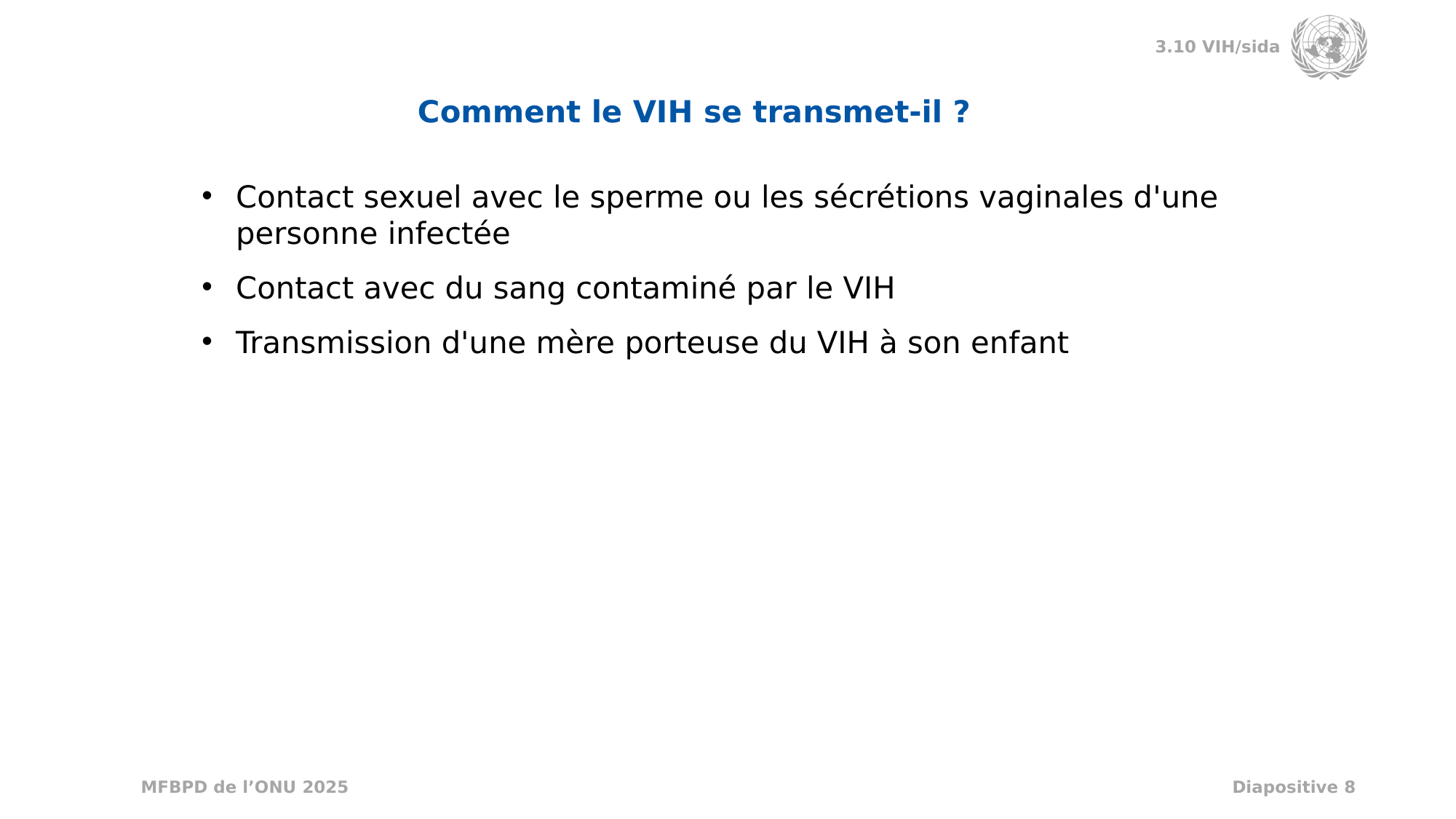

Comment le VIH se transmet-il ?
Contact sexuel avec le sperme ou les sécrétions vaginales d'une personne infectée
Contact avec du sang contaminé par le VIH
Transmission d'une mère porteuse du VIH à son enfant